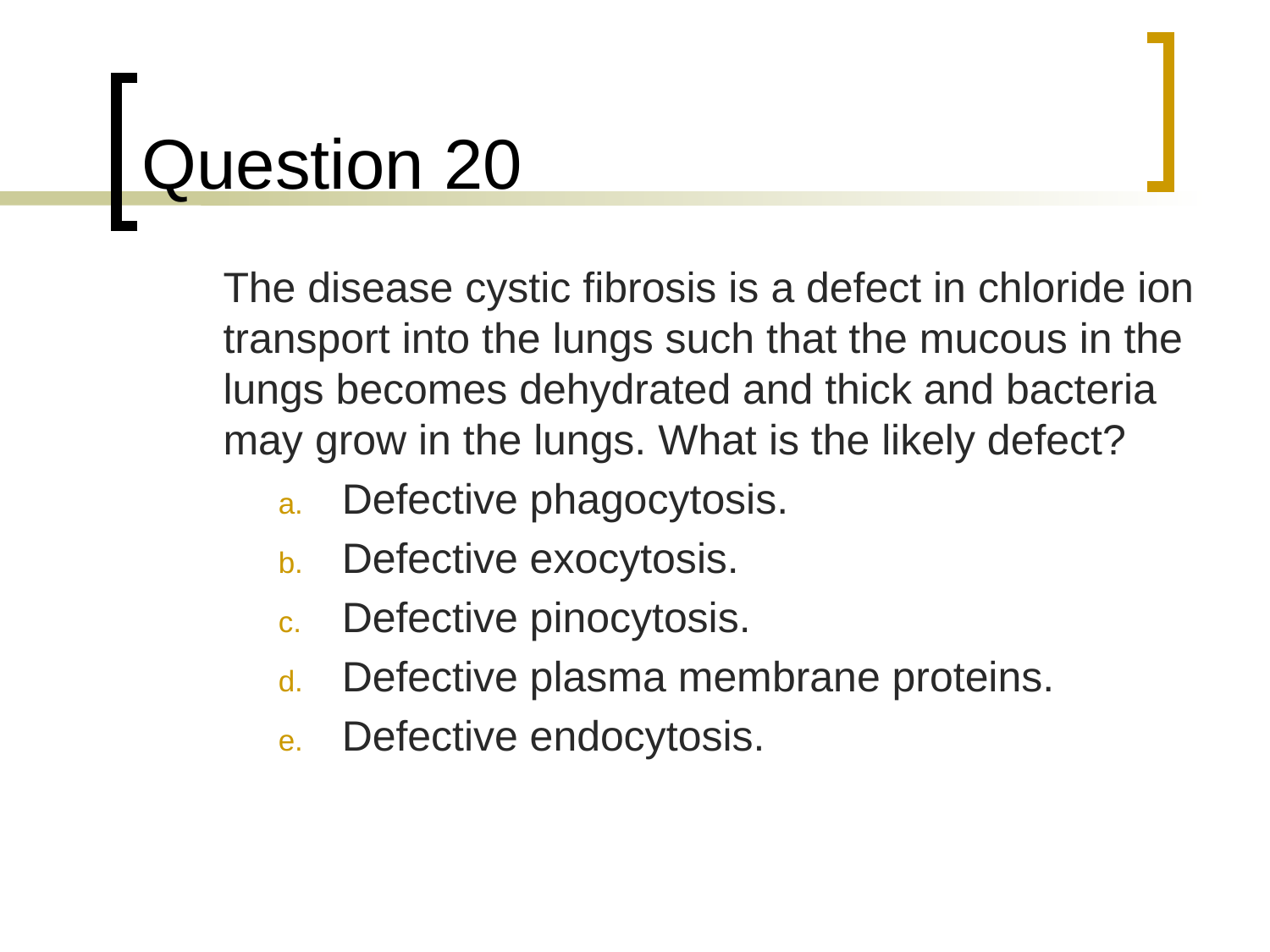

# Question 20
	The disease cystic fibrosis is a defect in chloride ion transport into the lungs such that the mucous in the lungs becomes dehydrated and thick and bacteria may grow in the lungs. What is the likely defect?
Defective phagocytosis.
Defective exocytosis.
Defective pinocytosis.
Defective plasma membrane proteins.
Defective endocytosis.